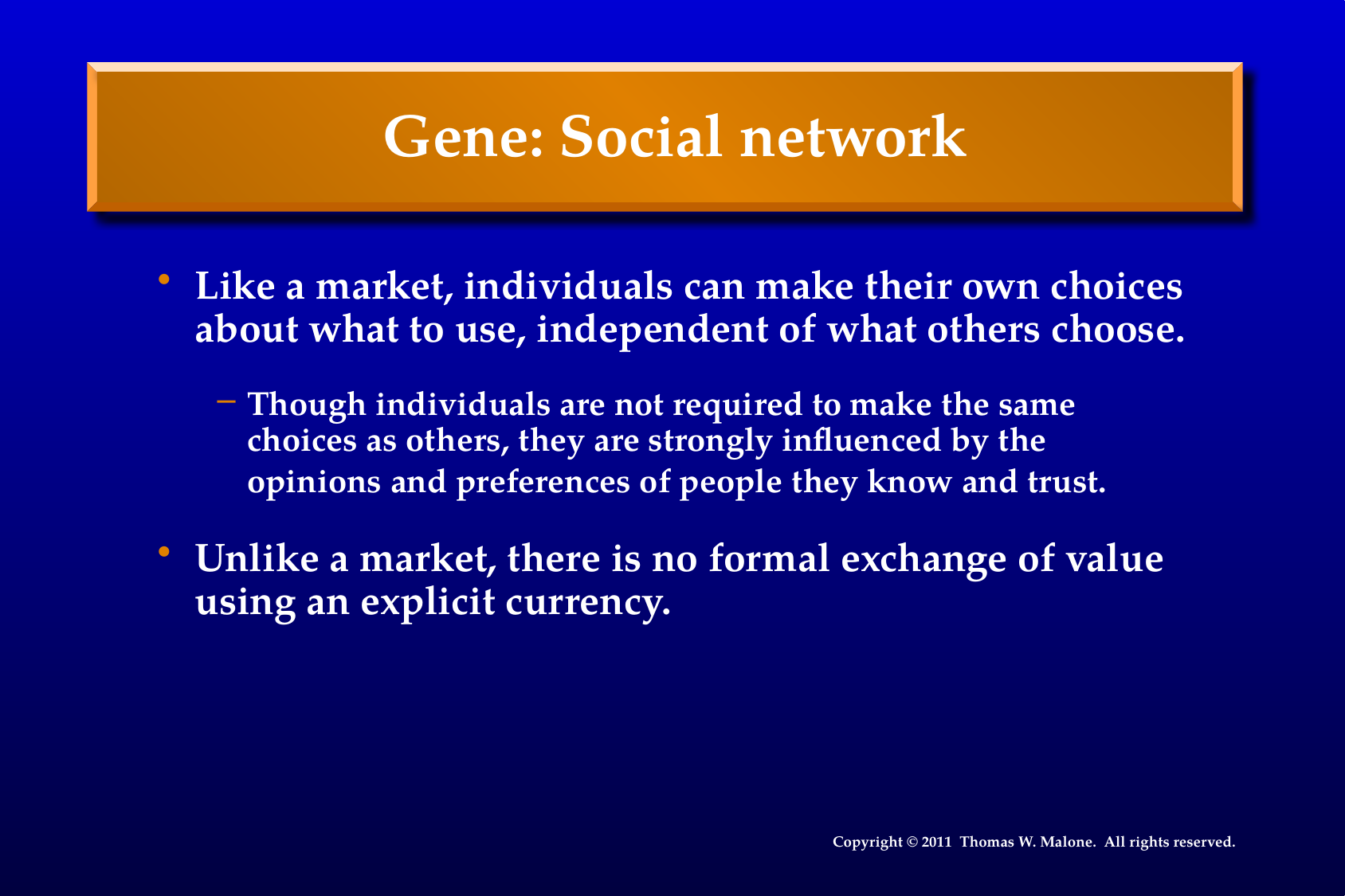

# Gene: Social network
Like a market, individuals can make their own choices about what to use, independent of what others choose.
Though individuals are not required to make the same choices as others, they are strongly influenced by the opinions and preferences of people they know and trust.
Unlike a market, there is no formal exchange of value using an explicit currency.